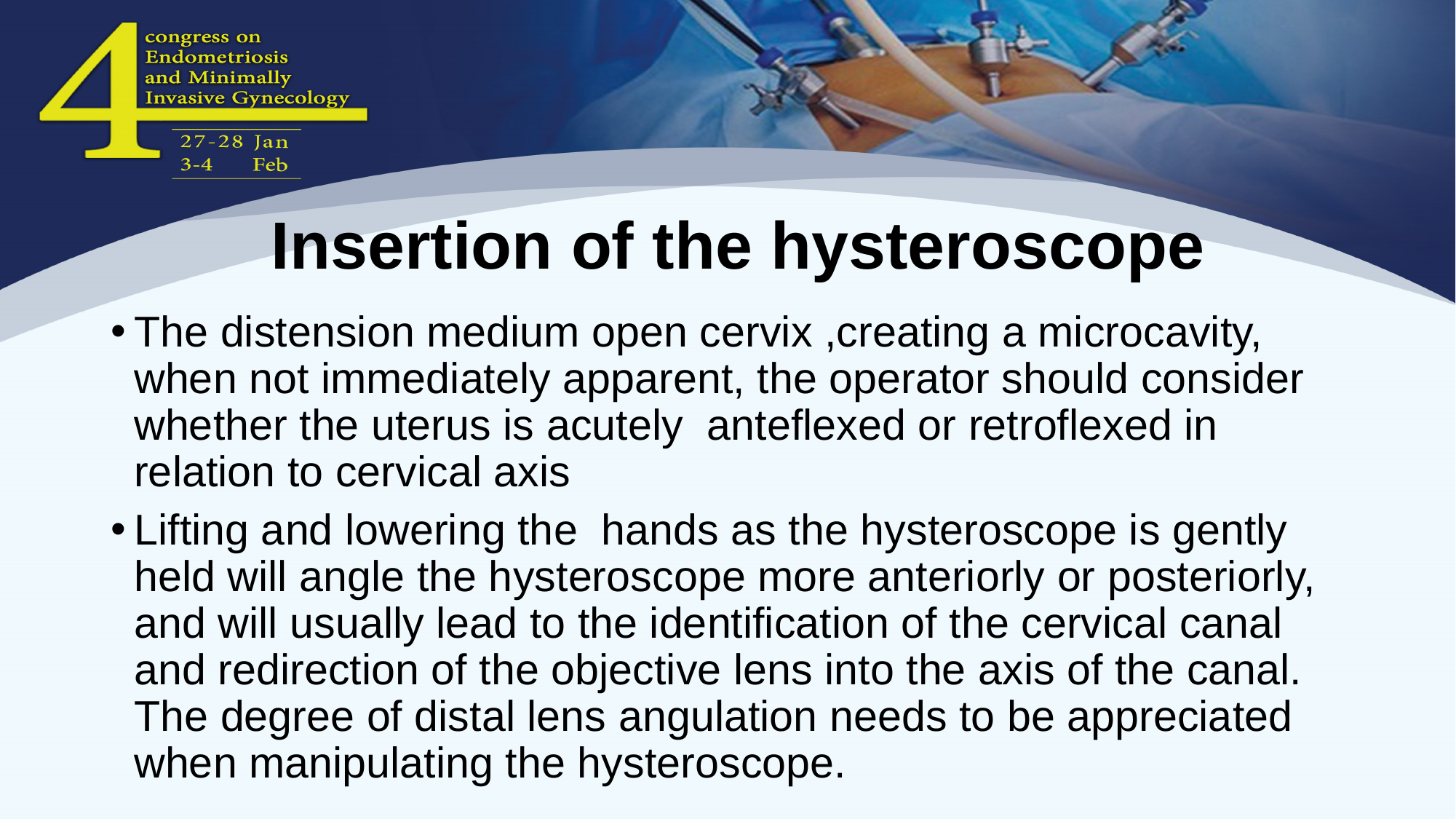

# Insertion of the hysteroscope
The distension medium open cervix ,creating a microcavity, when not immediately apparent, the operator should consider whether the uterus is acutely  anteflexed or retroflexed in relation to cervical axis
Lifting and lowering the  hands as the hysteroscope is gently held will angle the hysteroscope more anteriorly or posteriorly, and will usually lead to the identification of the cervical canal and redirection of the objective lens into the axis of the canal. The degree of distal lens angulation needs to be appreciated when manipulating the hysteroscope.